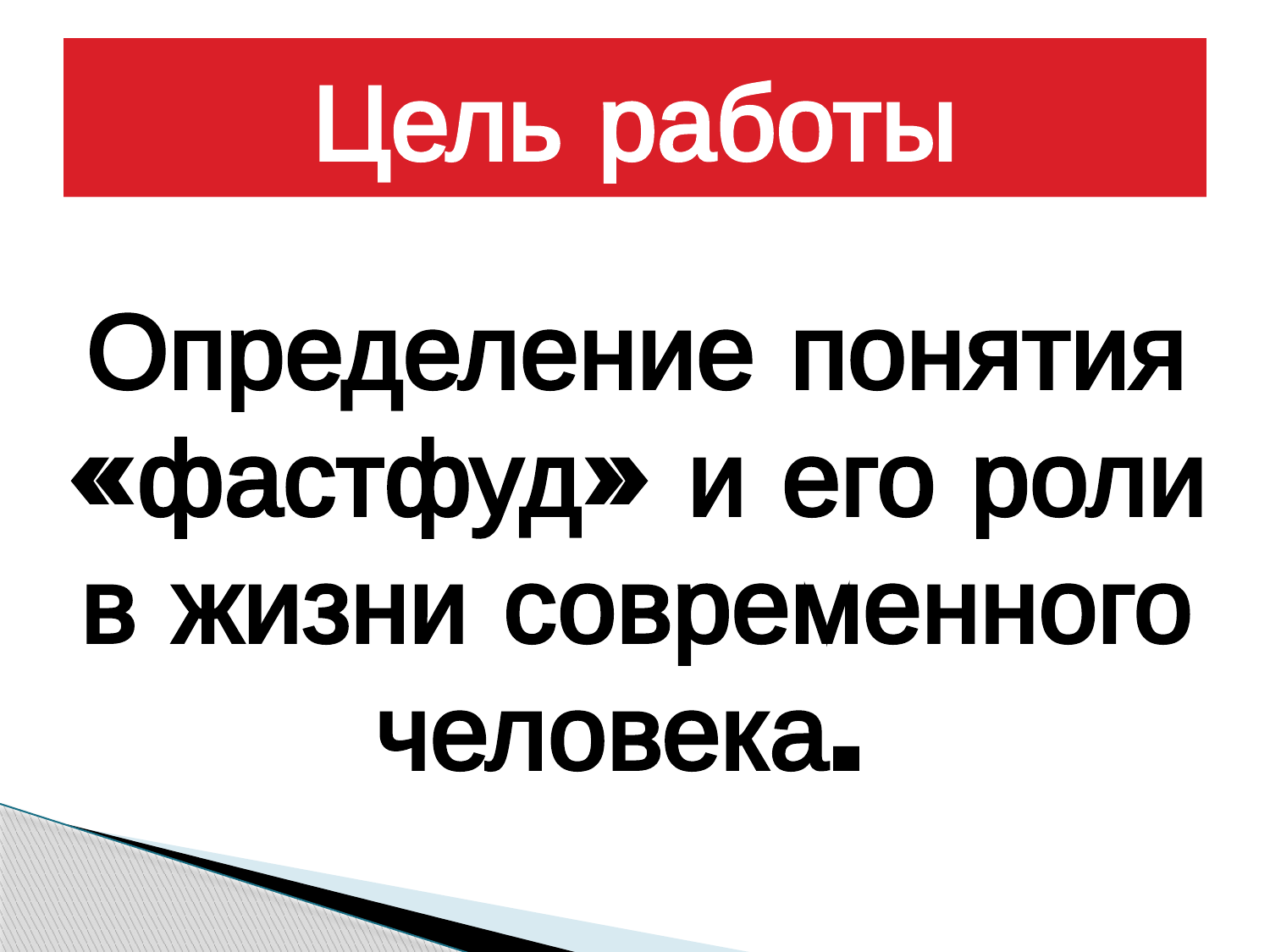

# Цель работы

Определение понятия «фастфуд» и его роли в жизни современного человека.